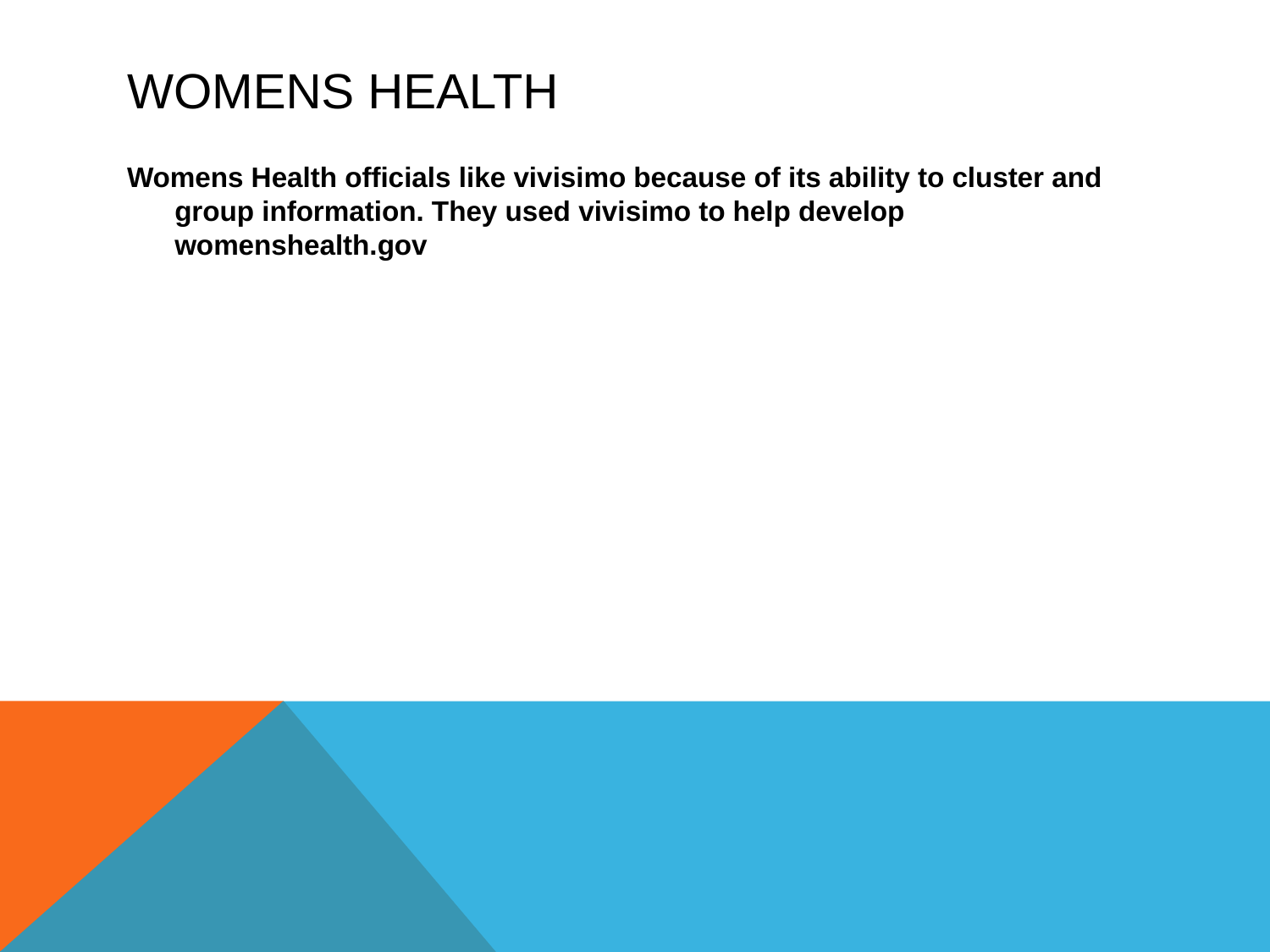

# Womens Health
Womens Health officials like vivisimo because of its ability to cluster and group information. They used vivisimo to help develop womenshealth.gov